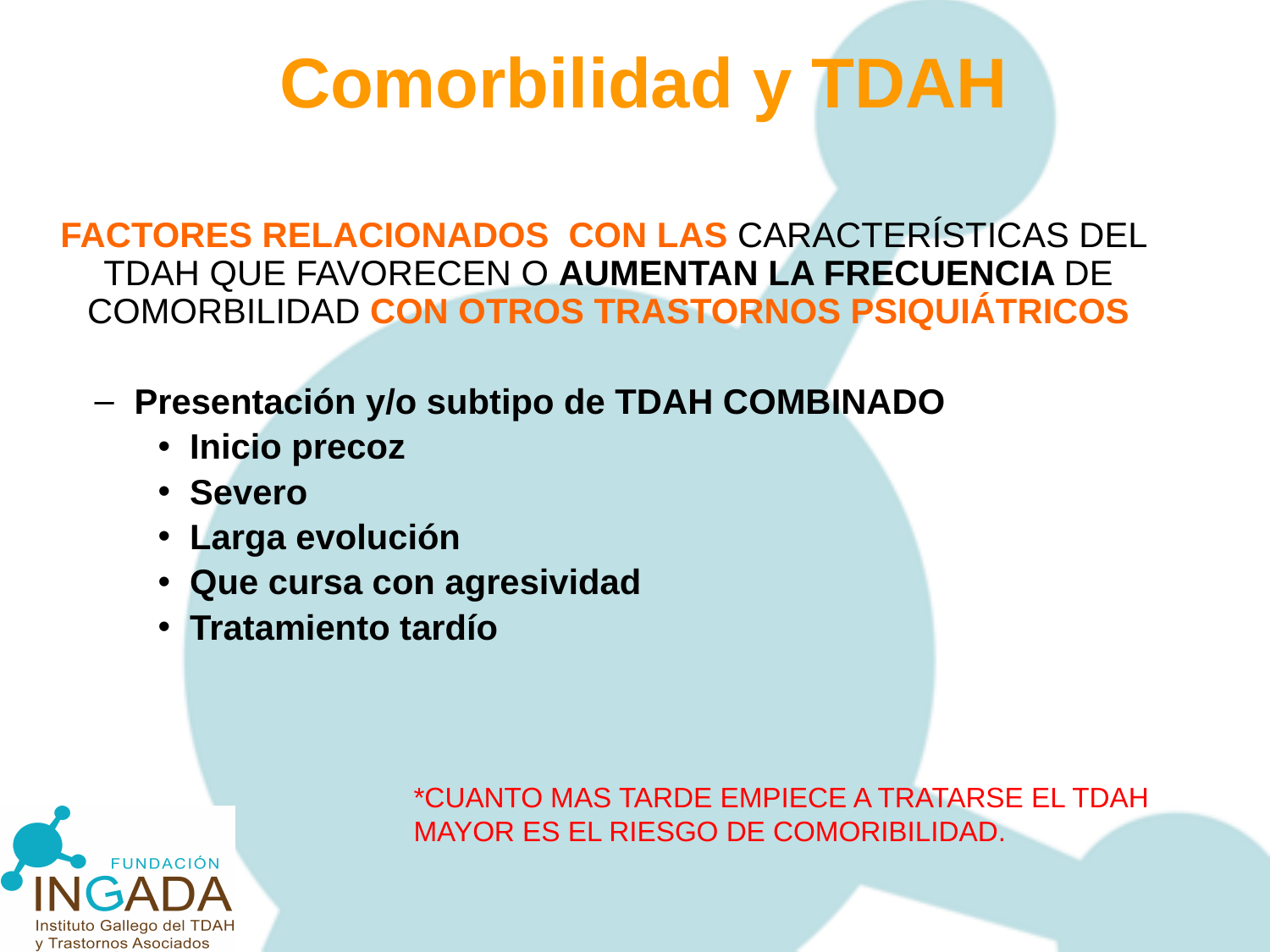

Comorbilidad y TDAH
#
FACTORES RELACIONADOS  CON LAS CARACTERÍSTICAS DEL  TDAH QUE FAVORECEN O AUMENTAN LA FRECUENCIA DE COMORBILIDAD CON OTROS TRASTORNOS PSIQUIÁTRICOS

Presentación y/o subtipo de TDAH COMBINADO
Inicio precoz
Severo
Larga evolución
Que cursa con agresividad
Tratamiento tardío

*CUANTO MAS TARDE EMPIECE A TRATARSE EL TDAH MAYOR ES EL RIESGO DE COMORIBILIDAD.